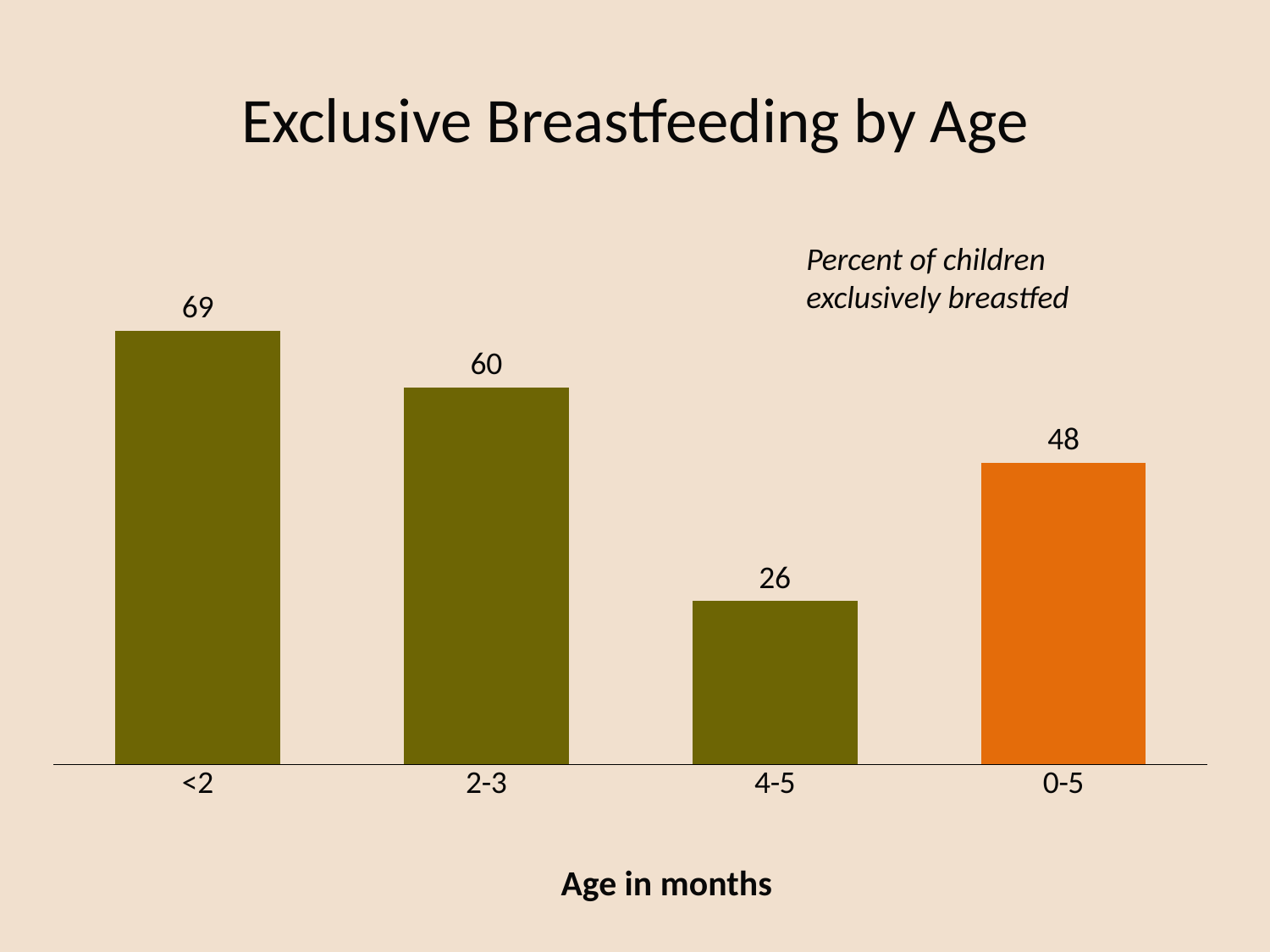

# Exclusive Breastfeeding by Age

### Chart

| Category | Series 1 |
|---|---|
| <2 | 69.0 |
| 2-3 | 60.0 |
| 4-5 | 26.0 |
| 0-5 | 48.0 |
Percent of children exclusively breastfed
Age in months